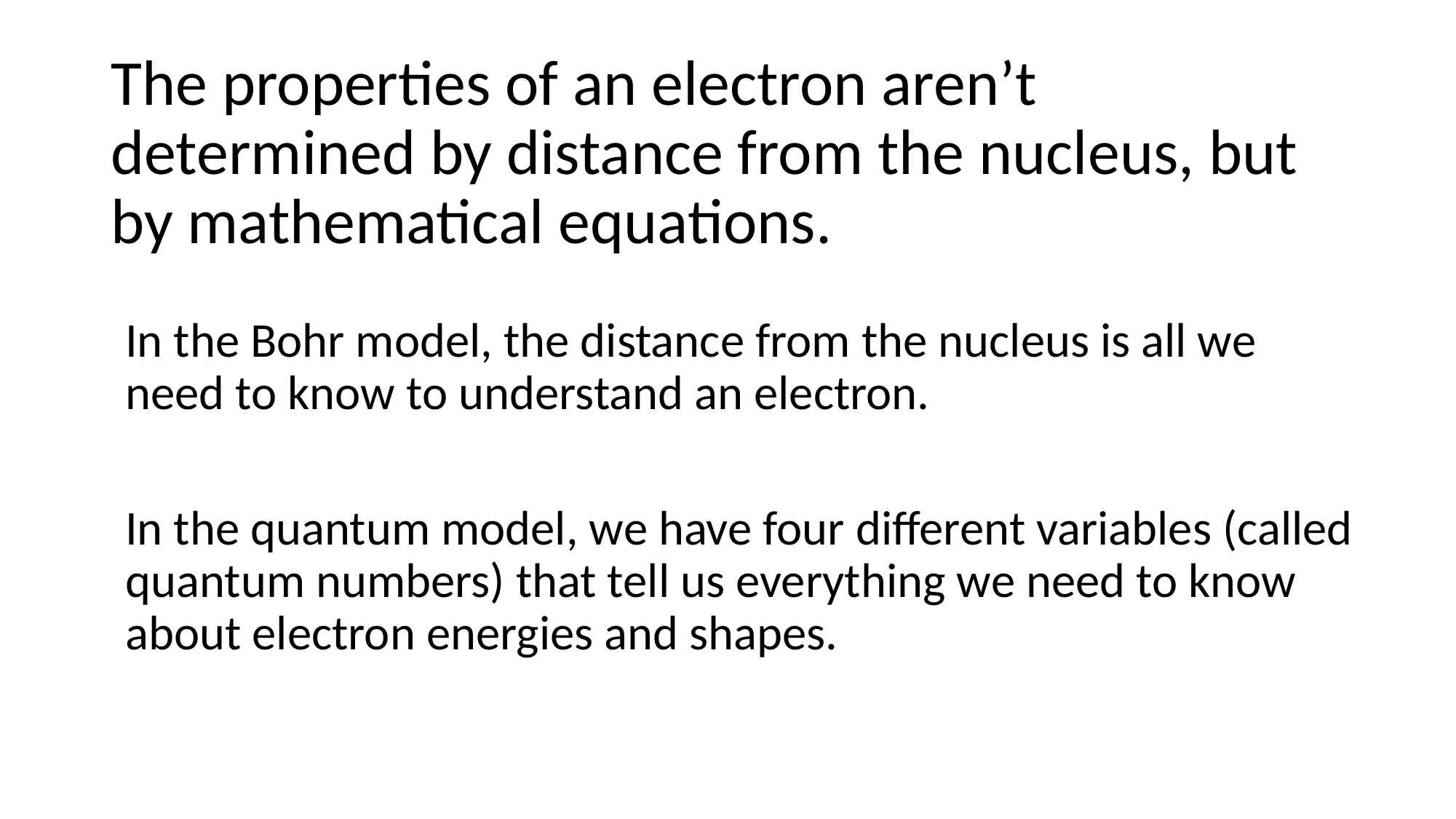

# The properties of an electron aren’t determined by distance from the nucleus, but by mathematical equations.
In the Bohr model, the distance from the nucleus is all we need to know to understand an electron.

In the quantum model, we have four different variables (called quantum numbers) that tell us everything we need to know about electron energies and shapes.